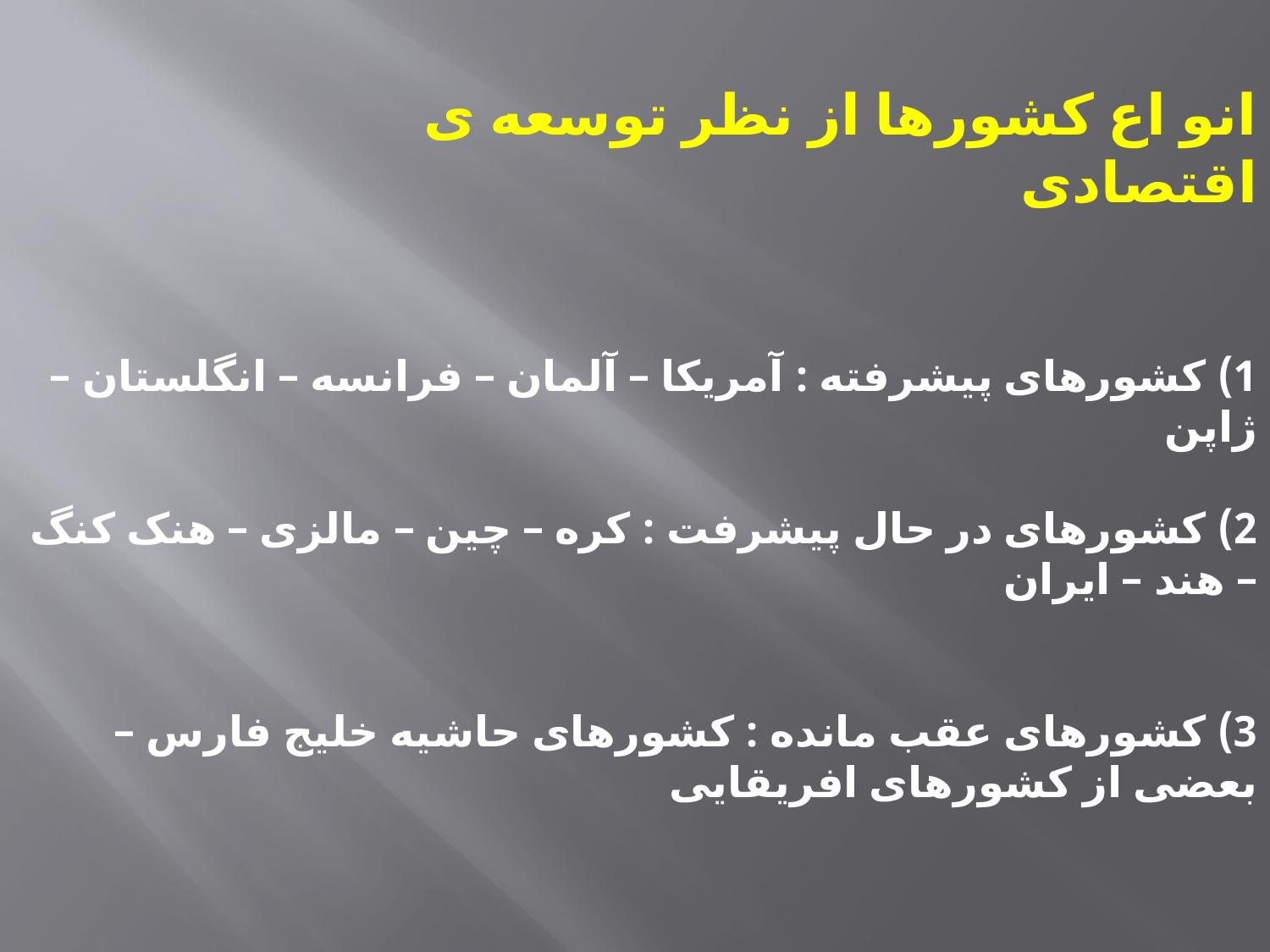

# انو اع کشورها از نظر توسعه ی اقتصادی 1) کشورهای پیشرفته : آمریکا – آلمان – فرانسه – انگلستان – ژاپن 2) کشورهای در حال پیشرفت : کره – چین – مالزی – هنک کنگ – هند – ایران 3) کشورهای عقب مانده : کشورهای حاشیه خلیج فارس – بعضی از کشورهای افریقایی